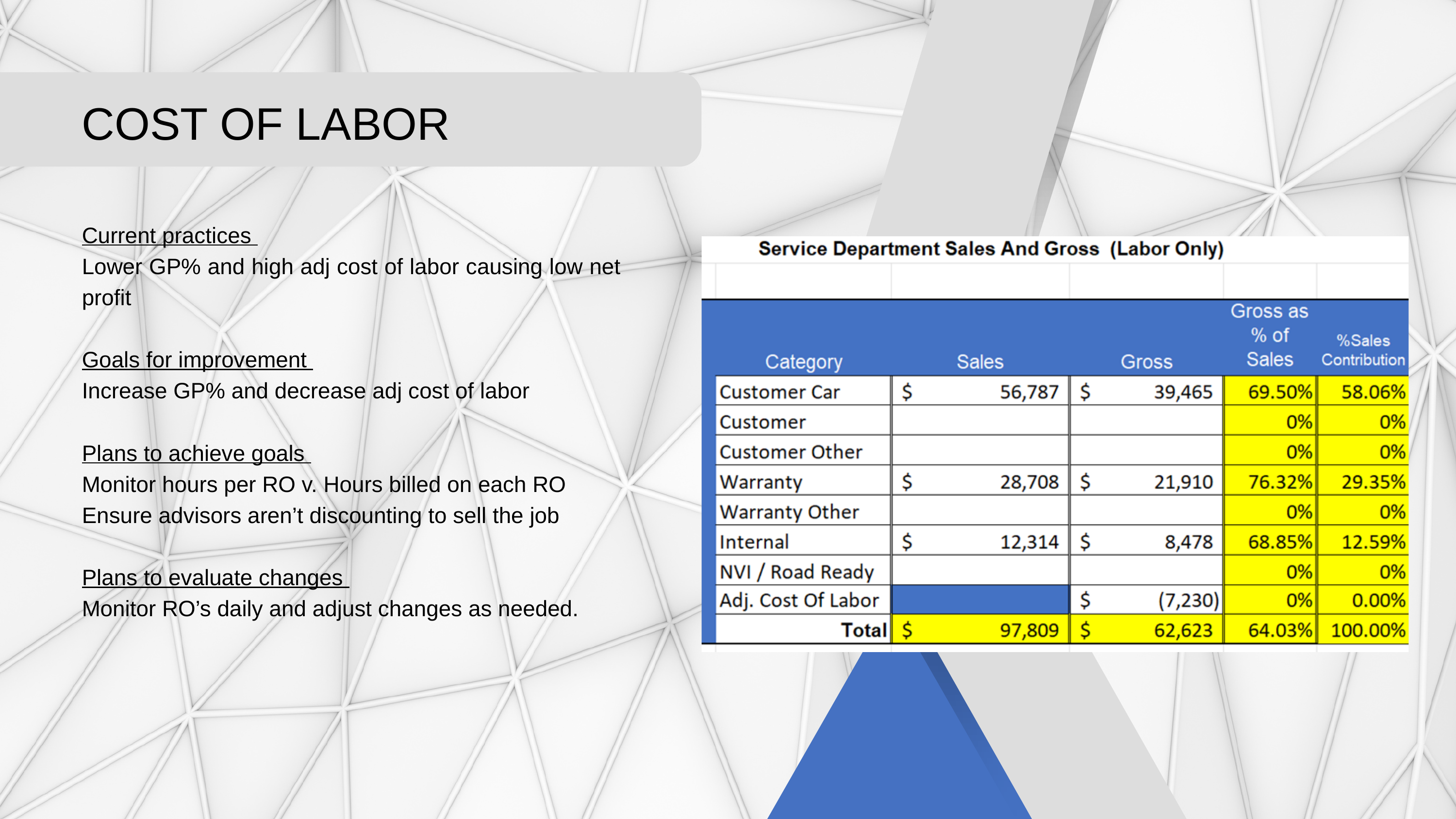

COST OF LABOR

Current practices
Lower GP% and high adj cost of labor causing low net profit

Goals for improvement
Increase GP% and decrease adj cost of labor

Plans to achieve goals
Monitor hours per RO v. Hours billed on each RO
Ensure advisors aren’t discounting to sell the job

Plans to evaluate changes
Monitor RO’s daily and adjust changes as needed.